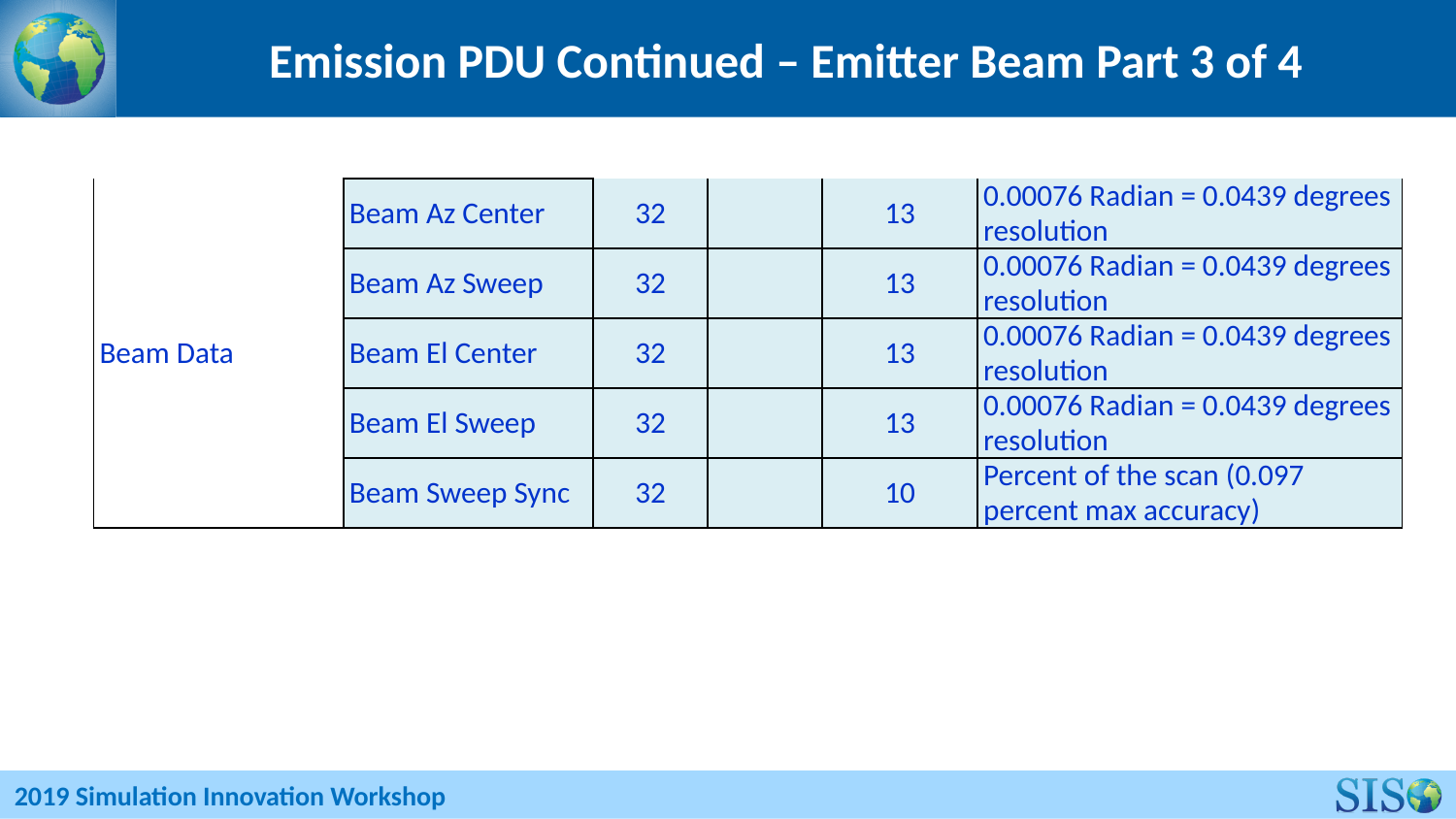

# Emission PDU Continued – Emitter Beam Part 3 of 4
| Beam Data | Beam Az Center | 32 |  | 13 | 0.00076 Radian = 0.0439 degrees resolution |
| --- | --- | --- | --- | --- | --- |
|  | Beam Az Sweep | 32 |  | 13 | 0.00076 Radian = 0.0439 degrees resolution |
|  | Beam El Center | 32 |  | 13 | 0.00076 Radian = 0.0439 degrees resolution |
|  | Beam El Sweep | 32 |  | 13 | 0.00076 Radian = 0.0439 degrees resolution |
|  | Beam Sweep Sync | 32 |  | 10 | Percent of the scan (0.097 percent max accuracy) |